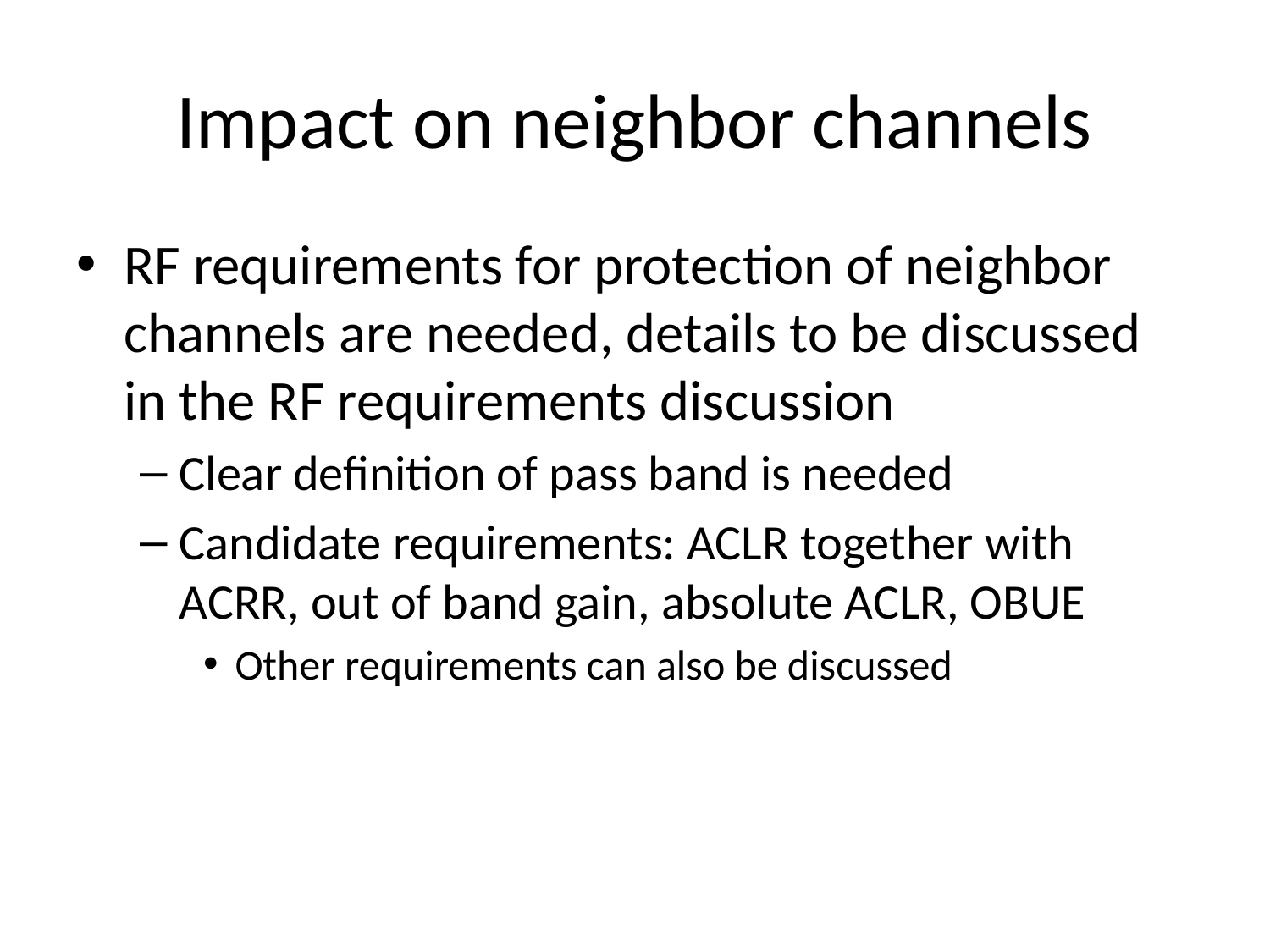

# Impact on neighbor channels
RF requirements for protection of neighbor channels are needed, details to be discussed in the RF requirements discussion
Clear definition of pass band is needed
Candidate requirements: ACLR together with ACRR, out of band gain, absolute ACLR, OBUE
Other requirements can also be discussed